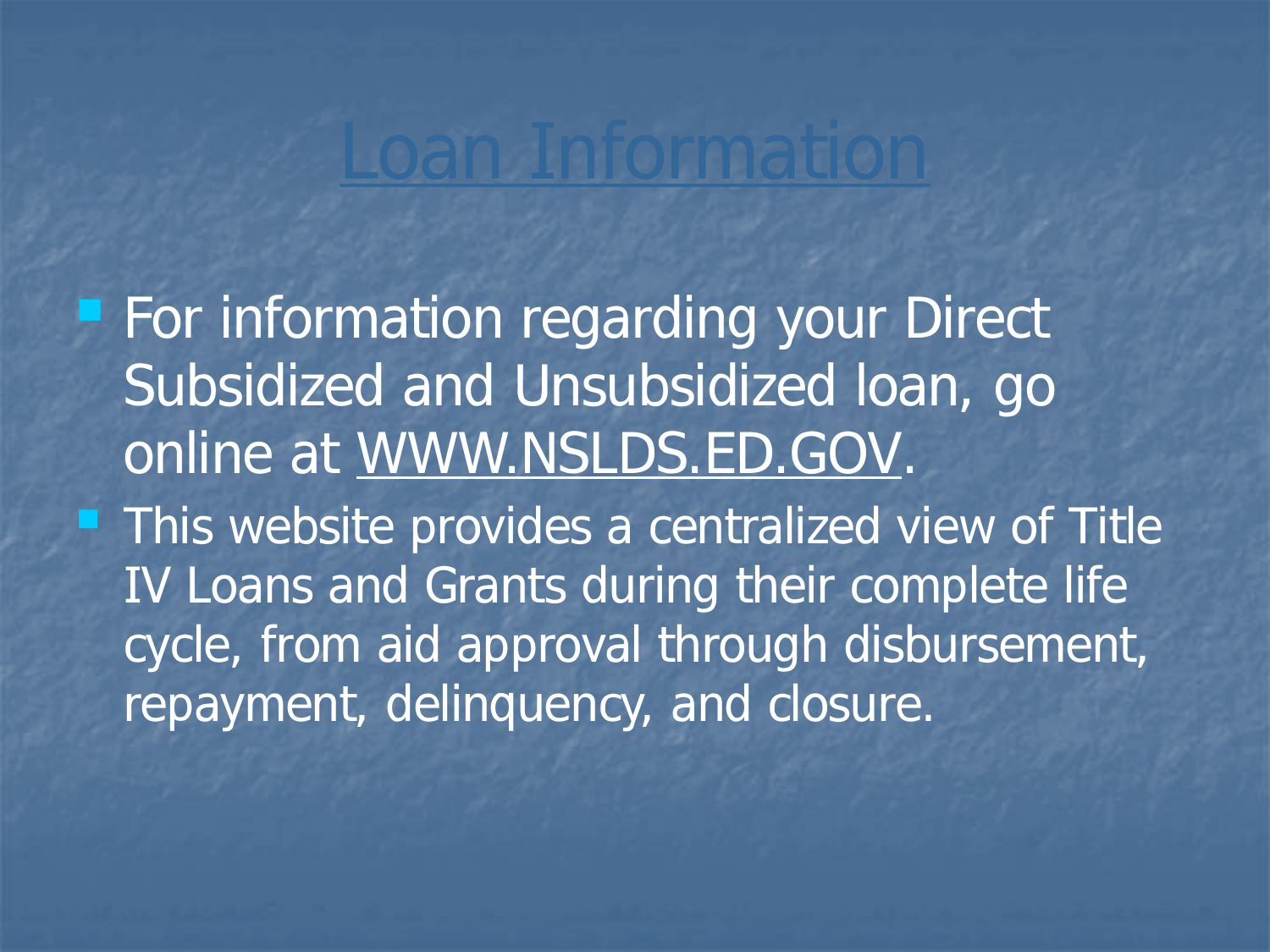

# Loan Information
For information regarding your Direct Subsidized and Unsubsidized loan, go online at WWW.NSLDS.ED.GOV.
This website provides a centralized view of Title IV Loans and Grants during their complete life cycle, from aid approval through disbursement, repayment, delinquency, and closure.